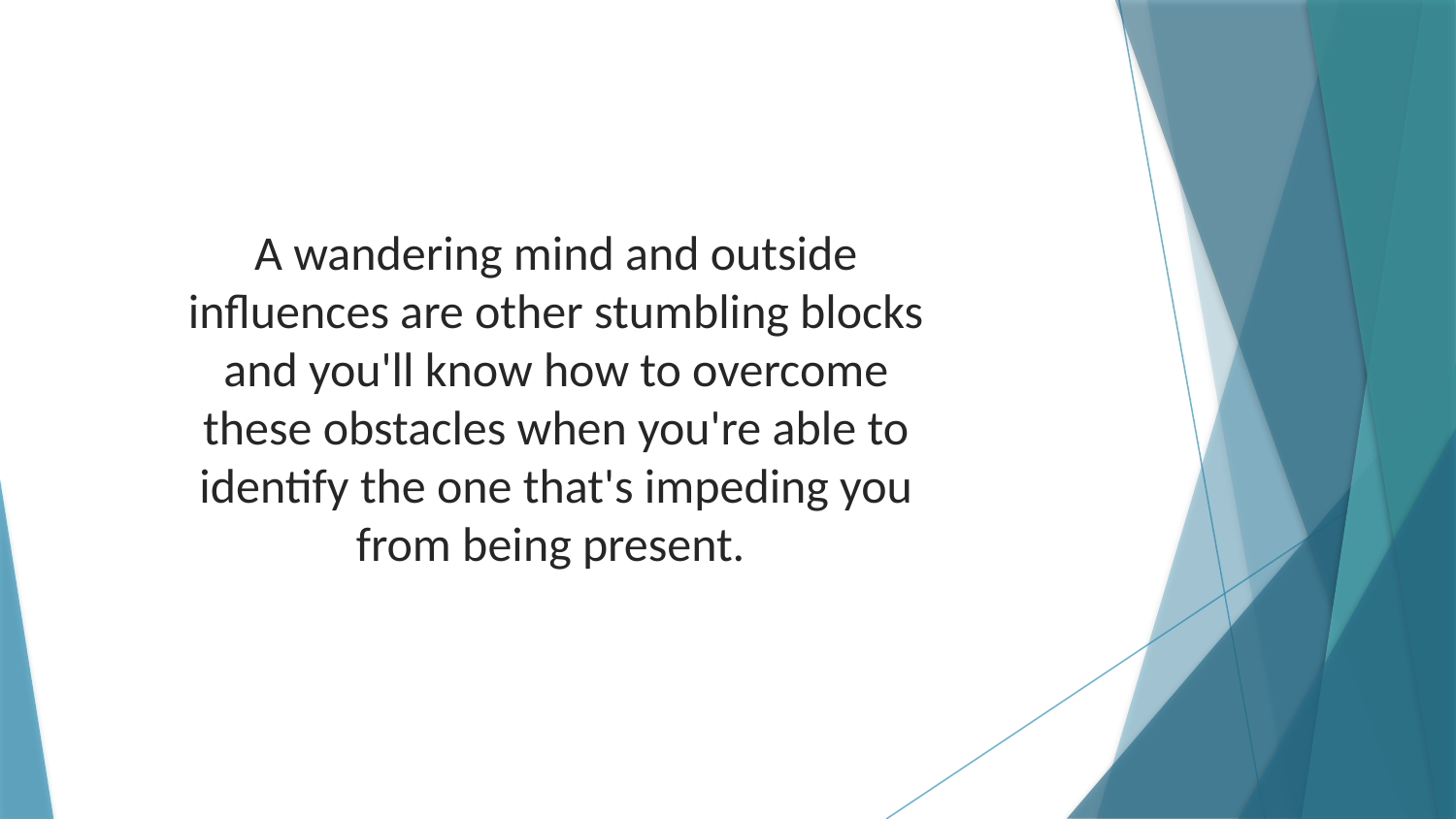

A wandering mind and outside influences are other stumbling blocks and you'll know how to overcome these obstacles when you're able to identify the one that's impeding you from being present.